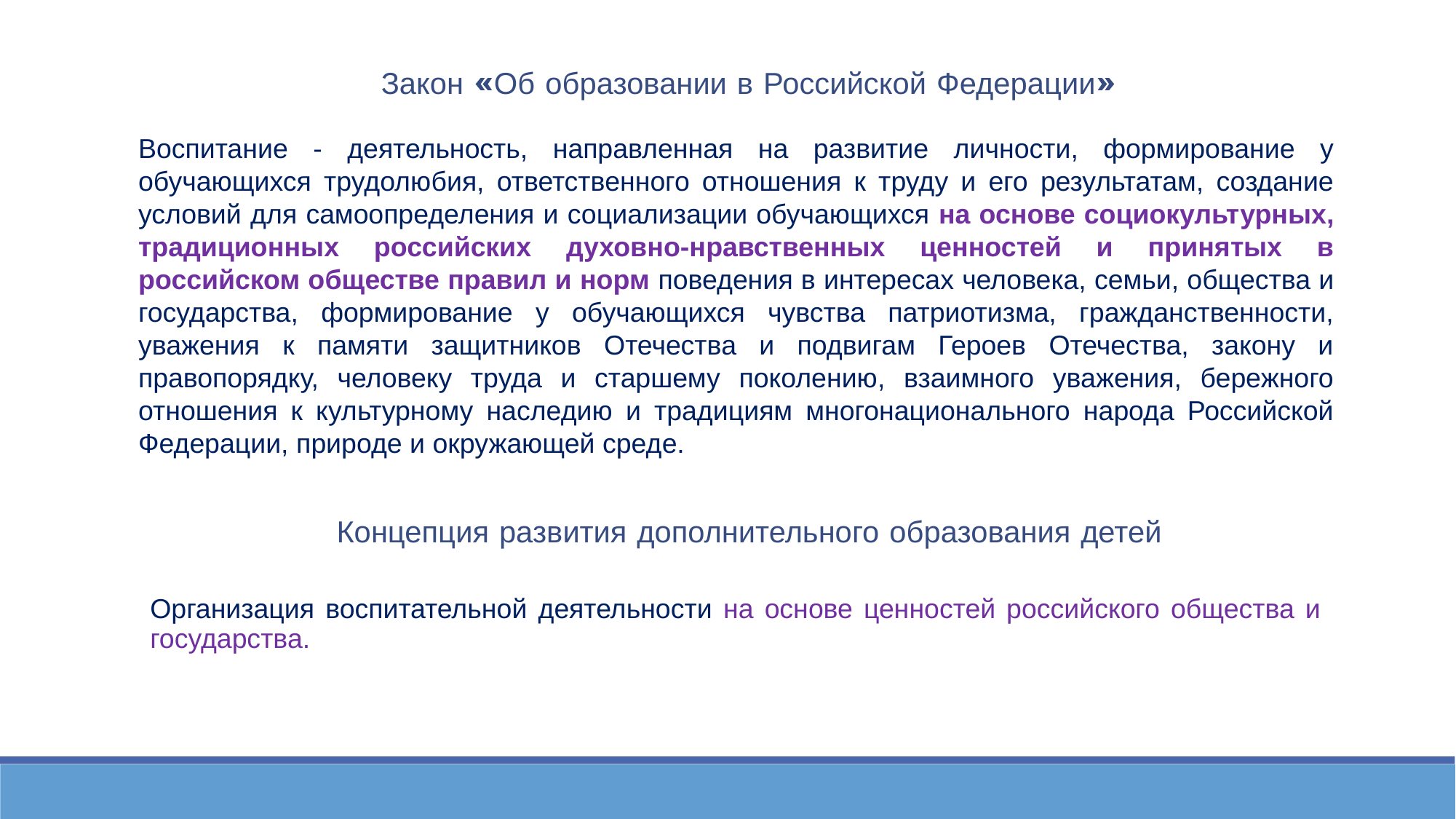

Закон «Об образовании в Российской Федерации»
Воспитание - деятельность, направленная на развитие личности, формирование у обучающихся трудолюбия, ответственного отношения к труду и его результатам, создание условий для самоопределения и социализации обучающихся на основе социокультурных, традиционных российских духовно-нравственных ценностей и принятых в российском обществе правил и норм поведения в интересах человека, семьи, общества и государства, формирование у обучающихся чувства патриотизма, гражданственности, уважения к памяти защитников Отечества и подвигам Героев Отечества, закону и правопорядку, человеку труда и старшему поколению, взаимного уважения, бережного отношения к культурному наследию и традициям многонационального народа Российской Федерации, природе и окружающей среде.
Концепция развития дополнительного образования детей
Организация воспитательной деятельности на основе ценностей российского общества и государства.